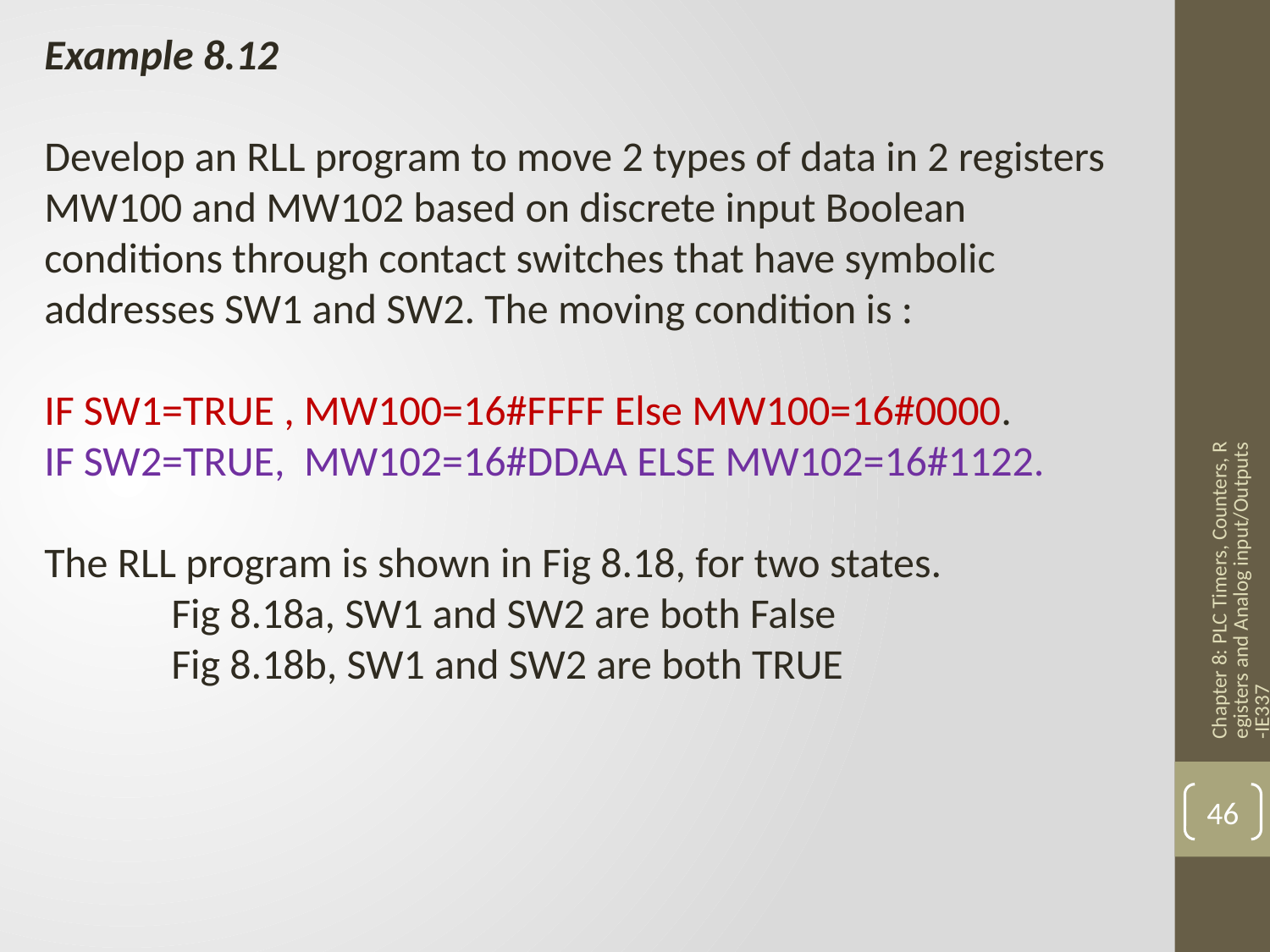

Example 8.12

Develop an RLL program to move 2 types of data in 2 registers MW100 and MW102 based on discrete input Boolean conditions through contact switches that have symbolic addresses SW1 and SW2. The moving condition is :

IF SW1=TRUE , MW100=16#FFFF Else MW100=16#0000.
IF SW2=TRUE,  MW102=16#DDAA ELSE MW102=16#1122.

The RLL program is shown in Fig 8.18, for two states.
	Fig 8.18a, SW1 and SW2 are both False
	Fig 8.18b, SW1 and SW2 are both TRUE
Chapter 8: PLC Timers, Counters, Registers and Analog input/Outputs -IE337
46